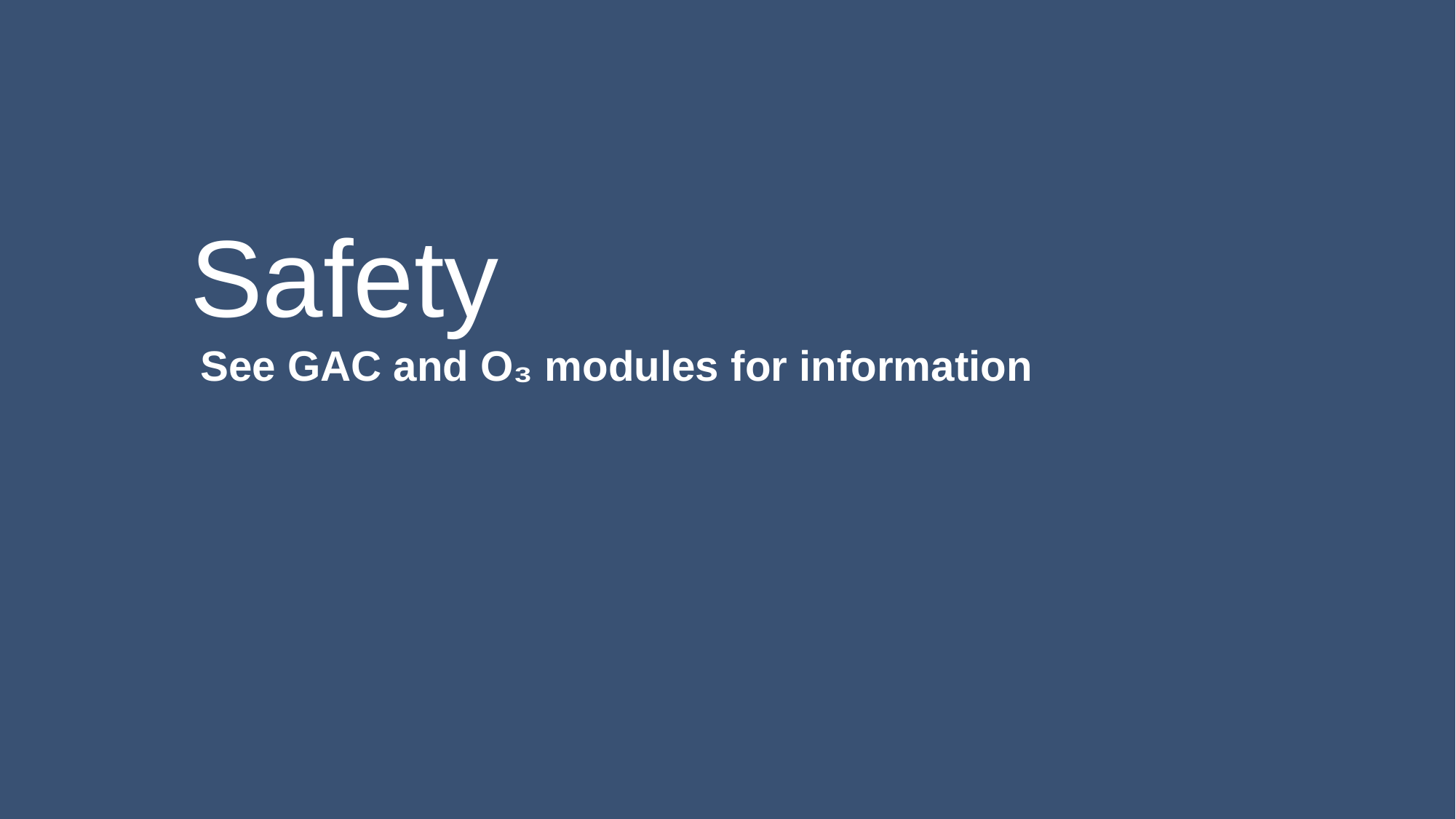

# Safety
See GAC and O₃ modules for information